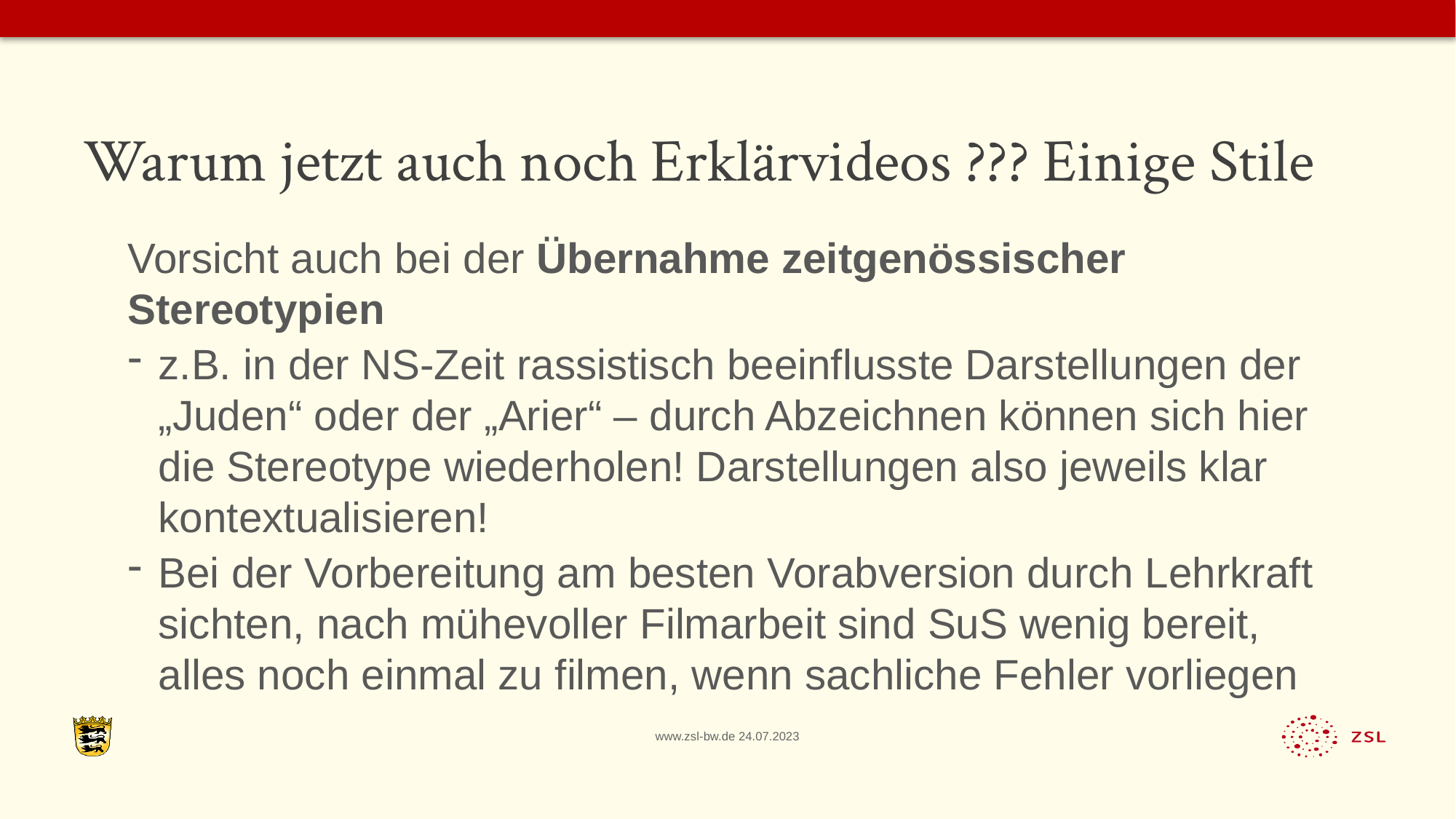

# Warum jetzt auch noch Erklärvideos ??? Einige Stile
Vorsicht auch bei der Übernahme zeitgenössischer Stereotypien
z.B. in der NS-Zeit rassistisch beeinflusste Darstellungen der „Juden“ oder der „Arier“ – durch Abzeichnen können sich hier die Stereotype wiederholen! Darstellungen also jeweils klar kontextualisieren!
Bei der Vorbereitung am besten Vorabversion durch Lehrkraft sichten, nach mühevoller Filmarbeit sind SuS wenig bereit, alles noch einmal zu filmen, wenn sachliche Fehler vorliegen